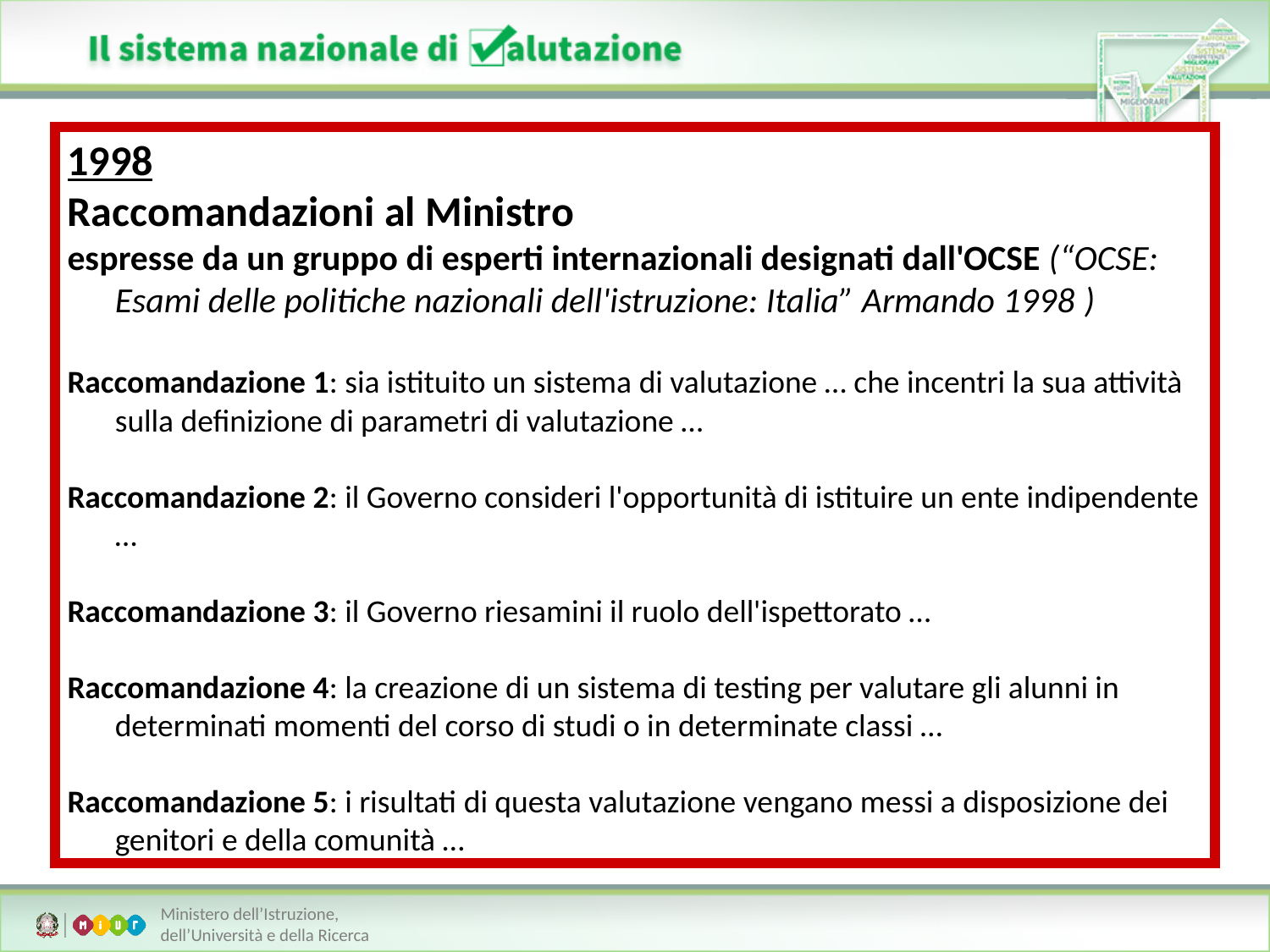

1998
Raccomandazioni al Ministro
espresse da un gruppo di esperti internazionali designati dall'OCSE (“OCSE: Esami delle politiche nazionali dell'istruzione: Italia” Armando 1998 )

Raccomandazione 1: sia istituito un sistema di valutazione … che incentri la sua attività sulla definizione di parametri di valutazione …

Raccomandazione 2: il Governo consideri l'opportunità di istituire un ente indipendente …

Raccomandazione 3: il Governo riesamini il ruolo dell'ispettorato …

Raccomandazione 4: la creazione di un sistema di testing per valutare gli alunni in determinati momenti del corso di studi o in determinate classi …

Raccomandazione 5: i risultati di questa valutazione vengano messi a disposizione dei genitori e della comunità …